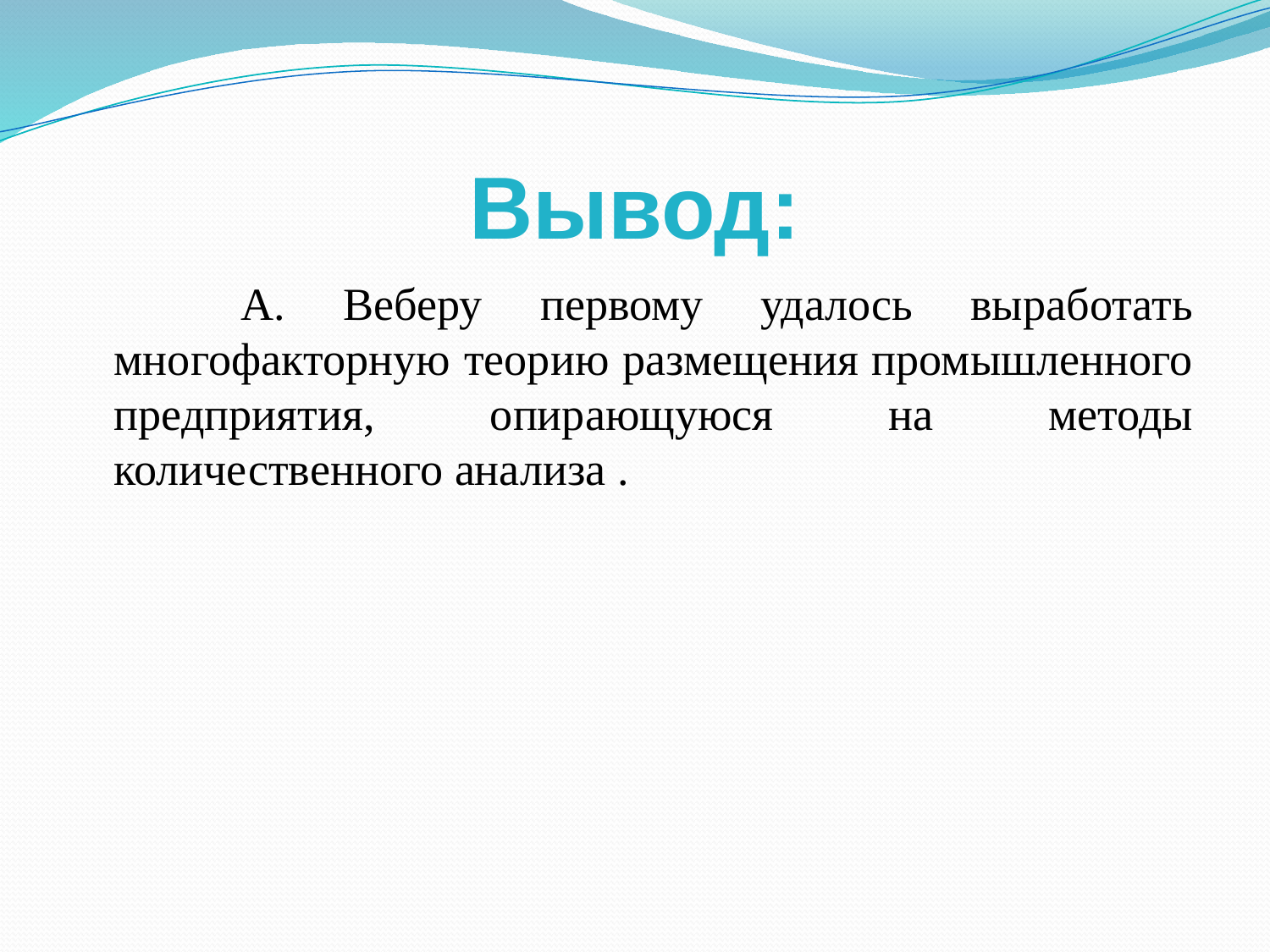

# Вывод:
		А. Веберу первому удалось выработать многофакторную теорию размещения промышленного предприятия, опирающуюся на методы количественного анализа .